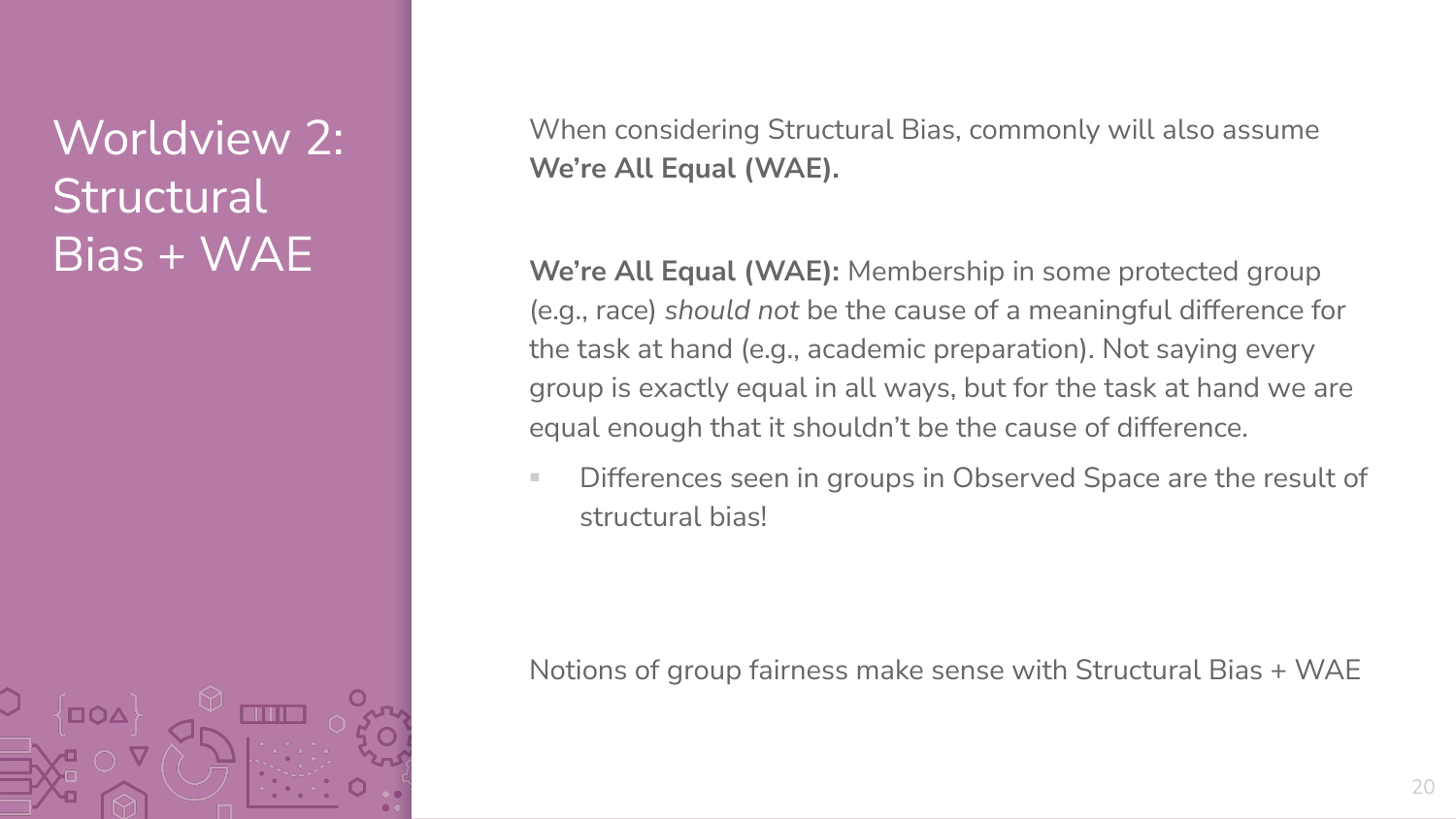

# Worldview 2: Structural Bias + WAE
When considering Structural Bias, commonly will also assume We’re All Equal (WAE).

We’re All Equal (WAE): Membership in some protected group (e.g., race) should not be the cause of a meaningful difference for the task at hand (e.g., academic preparation). Not saying every group is exactly equal in all ways, but for the task at hand we are equal enough that it shouldn’t be the cause of difference.
Differences seen in groups in Observed Space are the result of structural bias!

Notions of group fairness make sense with Structural Bias + WAE
20